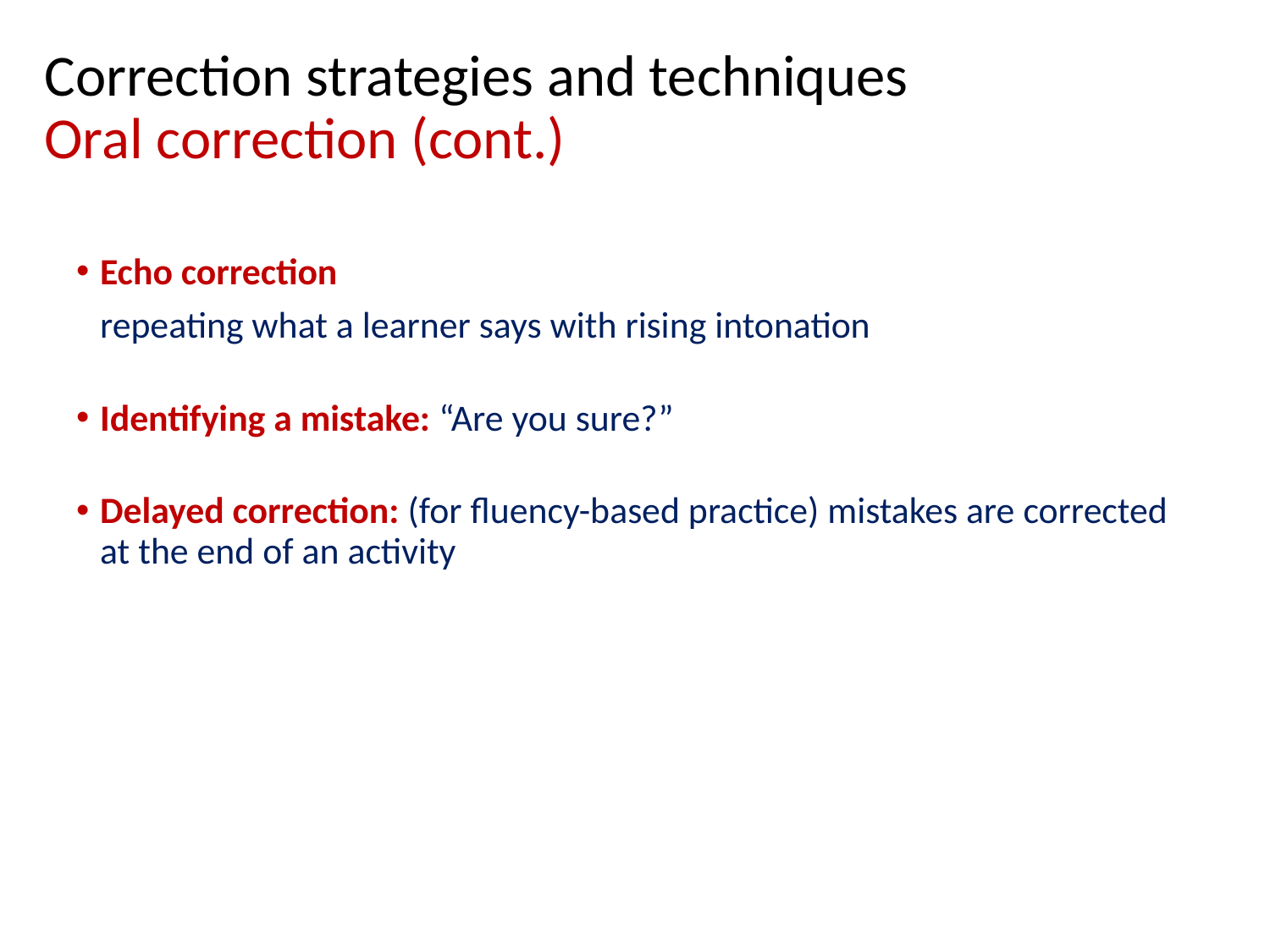

# Correction strategies and techniques Oral correction (cont.)
Echo correction
	repeating what a learner says with rising intonation
Identifying a mistake: “Are you sure?”
Delayed correction: (for fluency-based practice) mistakes are corrected at the end of an activity